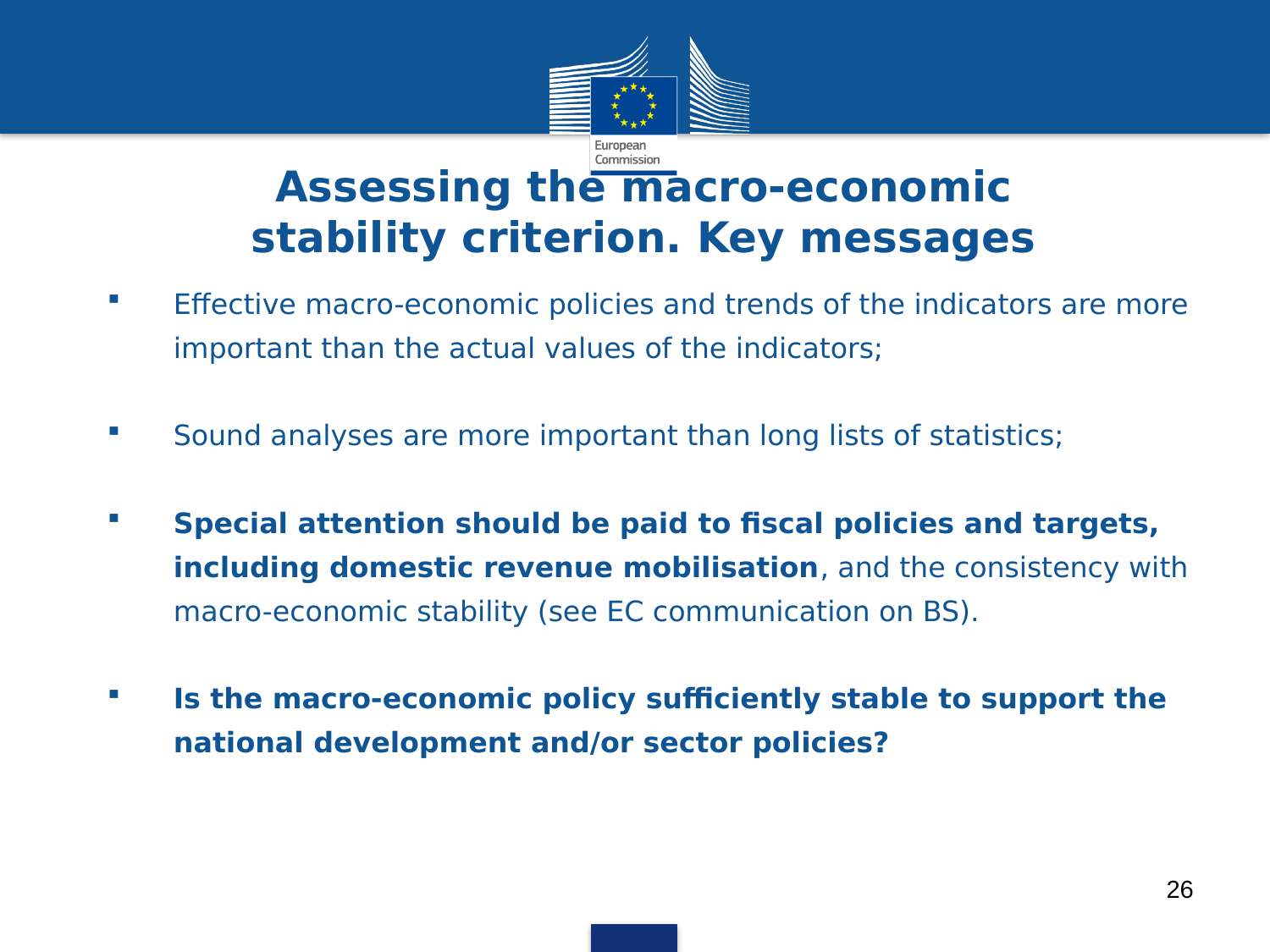

# Assessing the macro-economic stability criterion. Key messages
Effective macro-economic policies and trends of the indicators are more important than the actual values of the indicators;

Sound analyses are more important than long lists of statistics;

Special attention should be paid to fiscal policies and targets, including domestic revenue mobilisation, and the consistency with macro-economic stability (see EC communication on BS).

Is the macro-economic policy sufficiently stable to support the national development and/or sector policies?

26